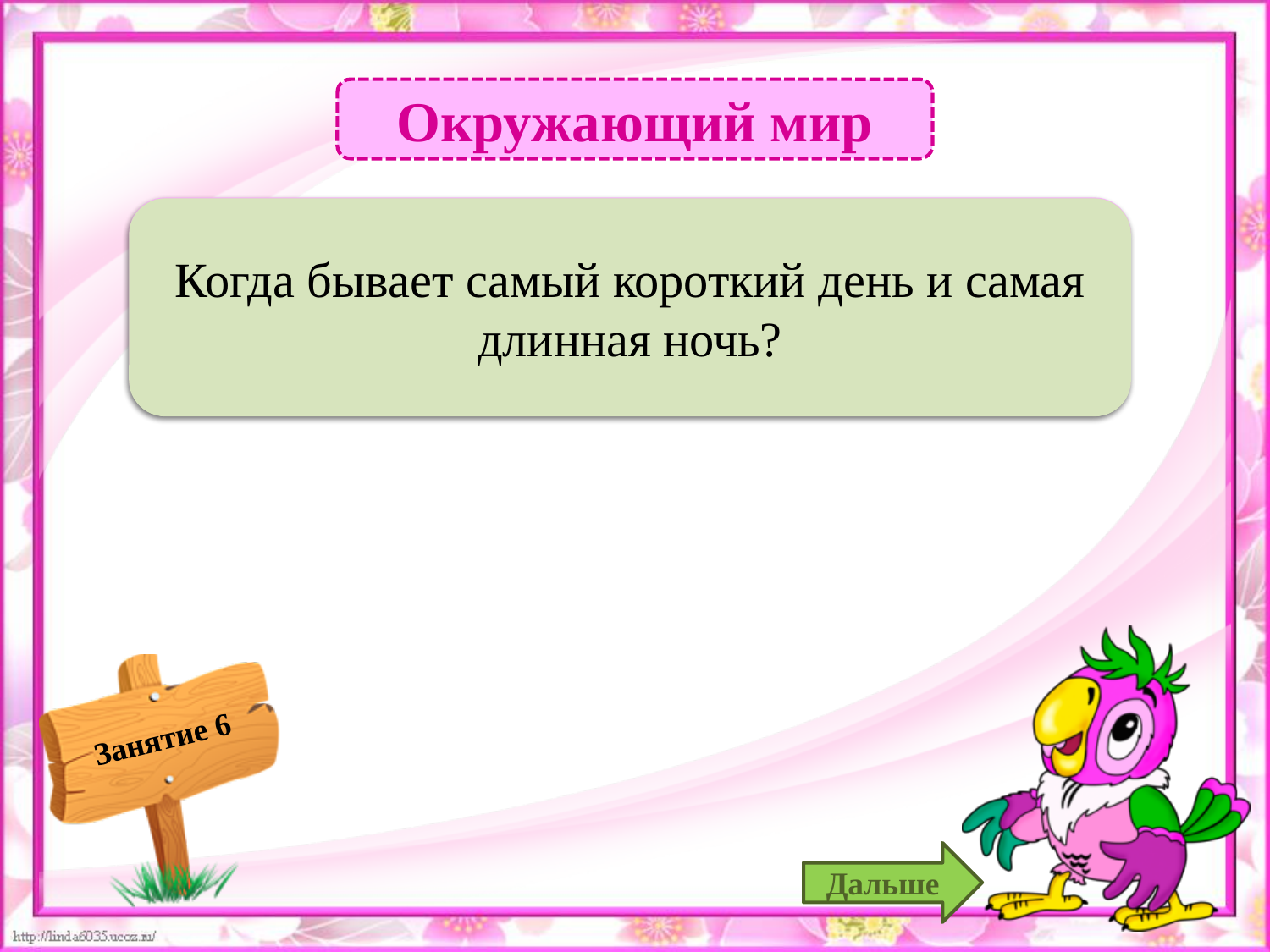

Окружающий мир
 Зимой, в декабре – 1б.
Когда бывает самый короткий день и самая длинная ночь?

Дальше